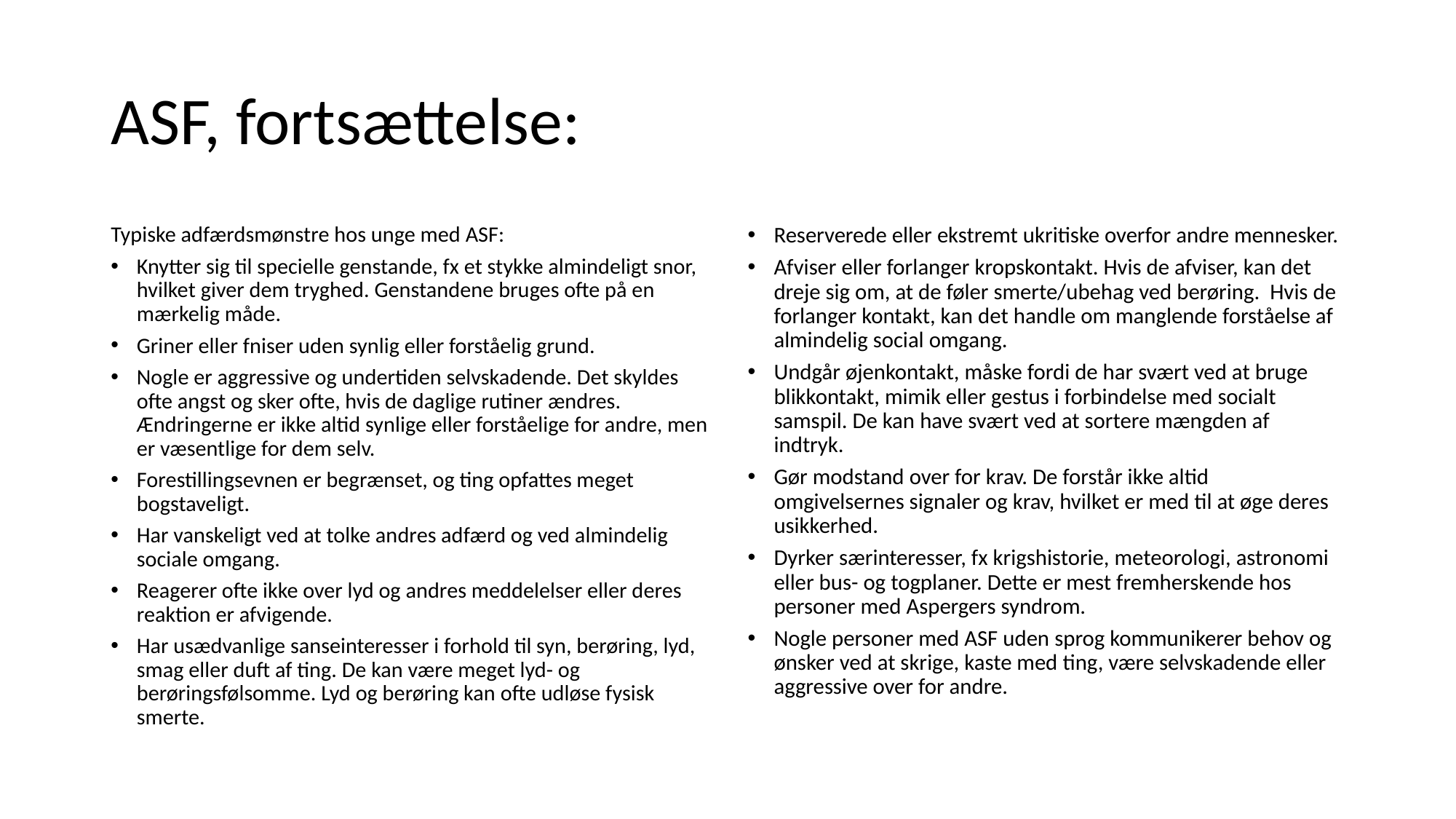

# ASF, fortsættelse:
Typiske adfærdsmønstre hos unge med ASF:
Knytter sig til specielle genstande, fx et stykke almindeligt snor, hvilket giver dem tryghed. Genstandene bruges ofte på en mærkelig måde.
Griner eller fniser uden synlig eller forståelig grund.
Nogle er aggressive og undertiden selvskadende. Det skyldes ofte angst og sker ofte, hvis de daglige rutiner ændres. Ændringerne er ikke altid synlige eller forståelige for andre, men er væsentlige for dem selv.
Forestillingsevnen er begrænset, og ting opfattes meget bogstaveligt.
Har vanskeligt ved at tolke andres adfærd og ved almindelig sociale omgang.
Reagerer ofte ikke over lyd og andres meddelelser eller deres reaktion er afvigende.
Har usædvanlige sanseinteresser i forhold til syn, berøring, lyd, smag eller duft af ting. De kan være meget lyd- og berøringsfølsomme. Lyd og berøring kan ofte udløse fysisk smerte.
Reserverede eller ekstremt ukritiske overfor andre mennesker.
Afviser eller forlanger kropskontakt. Hvis de afviser, kan det dreje sig om, at de føler smerte/ubehag ved berøring.  Hvis de forlanger kontakt, kan det handle om manglende forståelse af almindelig social omgang.
Undgår øjenkontakt, måske fordi de har svært ved at bruge blikkontakt, mimik eller gestus i forbindelse med socialt samspil. De kan have svært ved at sortere mængden af indtryk.
Gør modstand over for krav. De forstår ikke altid omgivelsernes signaler og krav, hvilket er med til at øge deres usikkerhed.
Dyrker særinteresser, fx krigshistorie, meteorologi, astronomi eller bus- og togplaner. Dette er mest fremherskende hos personer med Aspergers syndrom.
Nogle personer med ASF uden sprog kommunikerer behov og ønsker ved at skrige, kaste med ting, være selvskadende eller aggressive over for andre.